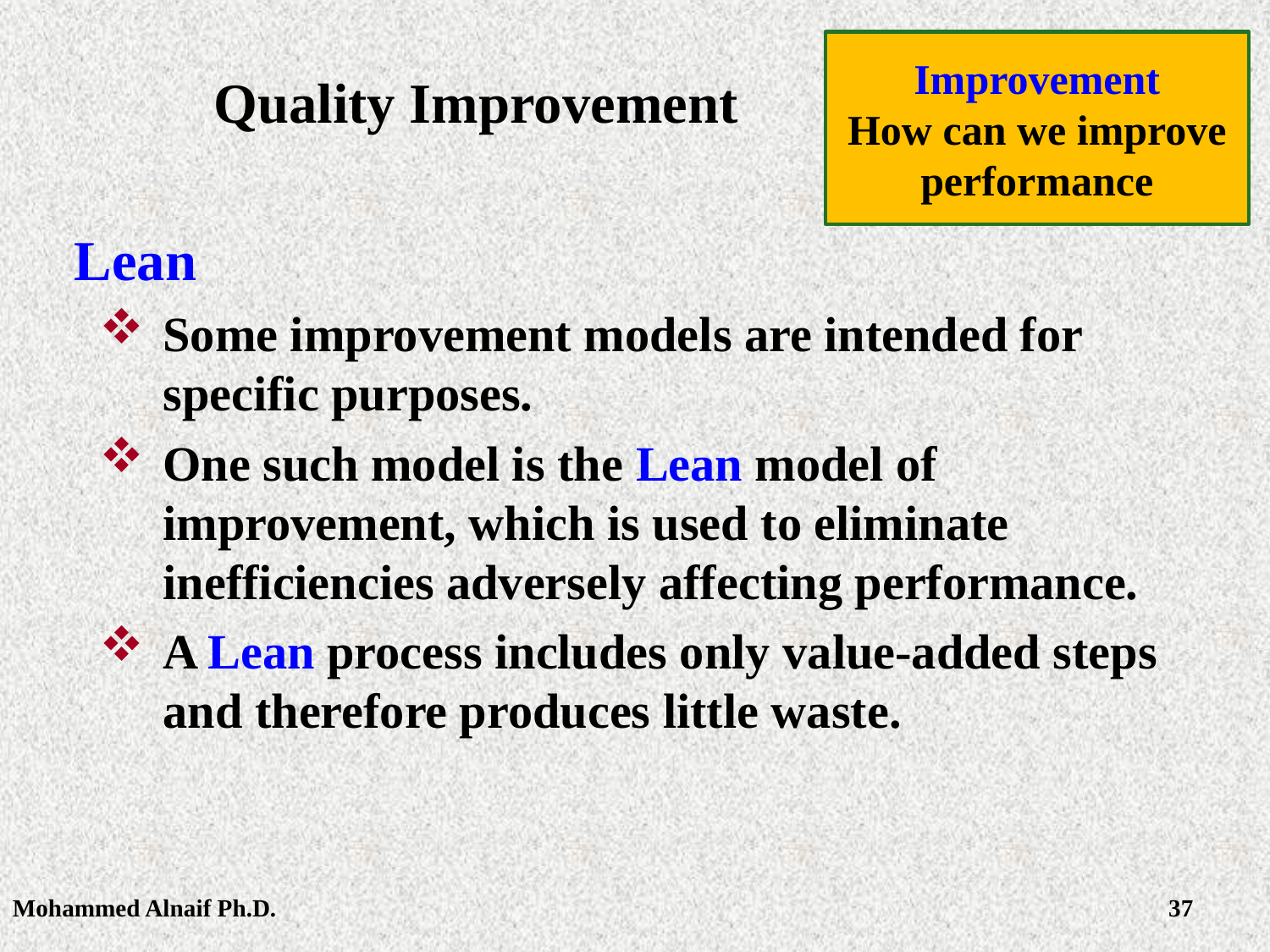

Improvement
How can we improve performance
# Quality Improvement
Lean
Some improvement models are intended for specific purposes.
One such model is the Lean model of improvement, which is used to eliminate inefficiencies adversely affecting performance.
A Lean process includes only value-added steps and therefore produces little waste.
Mohammed Alnaif Ph.D.
2/28/2016
37